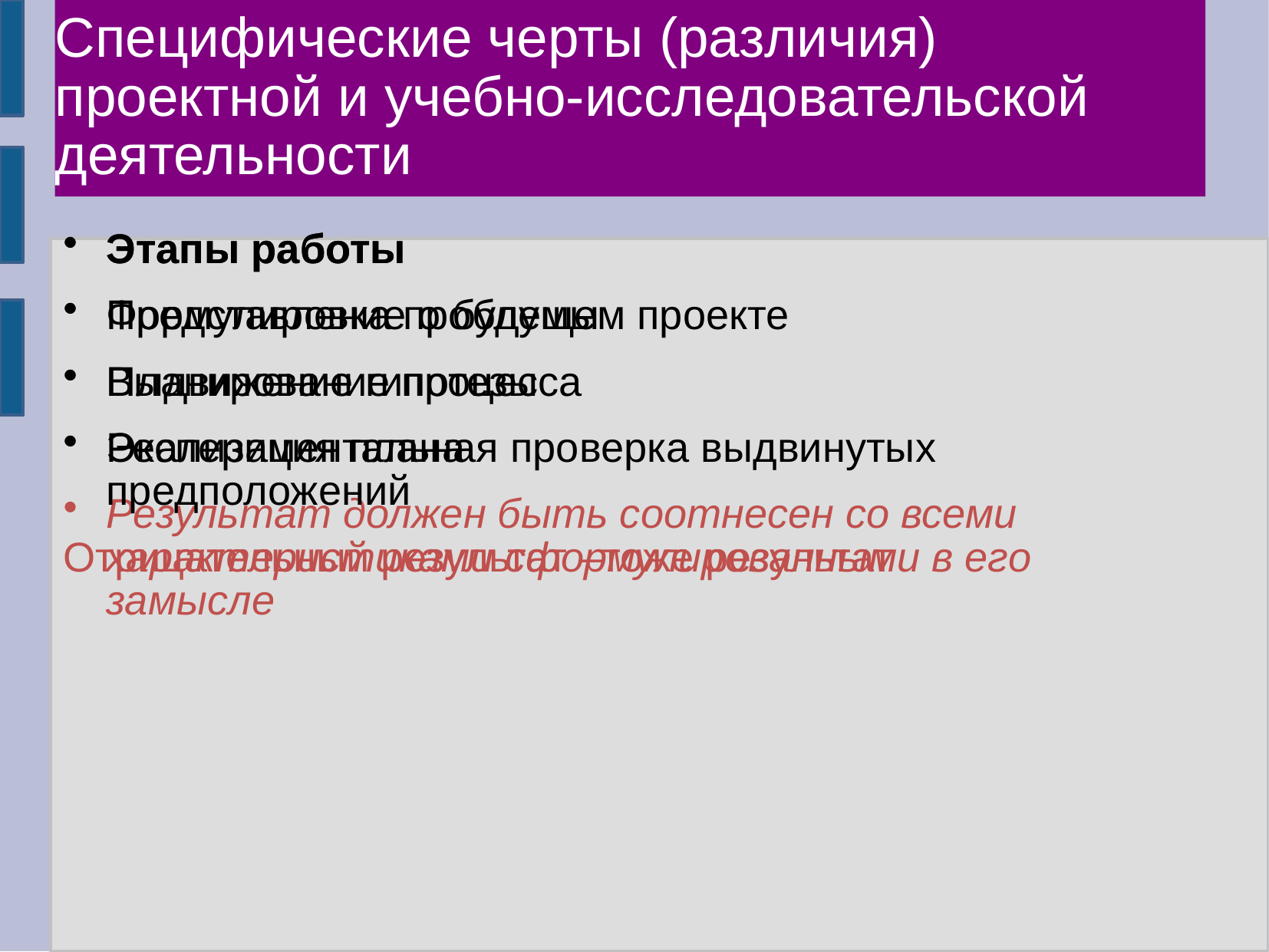

# Специфические черты (различия) проектной и учебно-исследовательской деятельности
Этапы работы
Представление о будущем проекте
Планирование процесса
Реализация плана
Результат должен быть соотнесен со всеми характеристиками сформулированными в его замысле
Этапы работы
Формулировка проблемы
Выдвижение гипотезы
Экспериментальная проверка выдвинутых предположений
Отрицательный результат –тоже результат